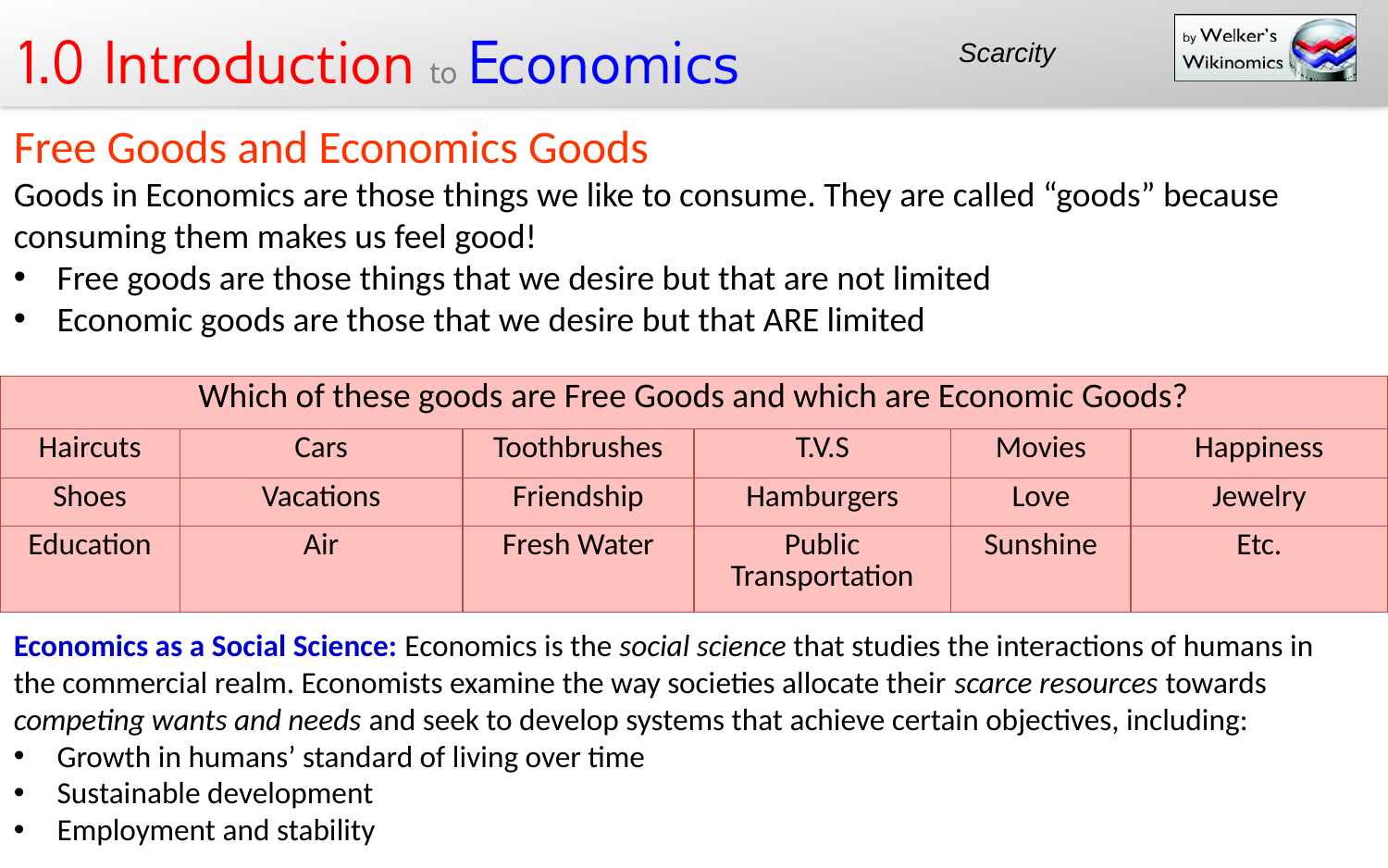

Scarcity
Free Goods and Economics Goods
Goods in Economics are those things we like to consume. They are called “goods” because consuming them makes us feel good!
Free goods are those things that we desire but that are not limited
Economic goods are those that we desire but that ARE limited
| Which of these goods are Free Goods and which are Economic Goods? |  |  |  |  |  |
| --- | --- | --- | --- | --- | --- |
| Haircuts | Cars | Toothbrushes | T.V.S | Movies | Happiness |
| Shoes | Vacations | Friendship | Hamburgers | Love | Jewelry |
| Education | Air | Fresh Water | Public Transportation | Sunshine | Etc. |
Economics as a Social Science: Economics is the social science that studies the interactions of humans in the commercial realm. Economists examine the way societies allocate their scarce resources towards competing wants and needs and seek to develop systems that achieve certain objectives, including:
Growth in humans’ standard of living over time
Sustainable development
Employment and stability